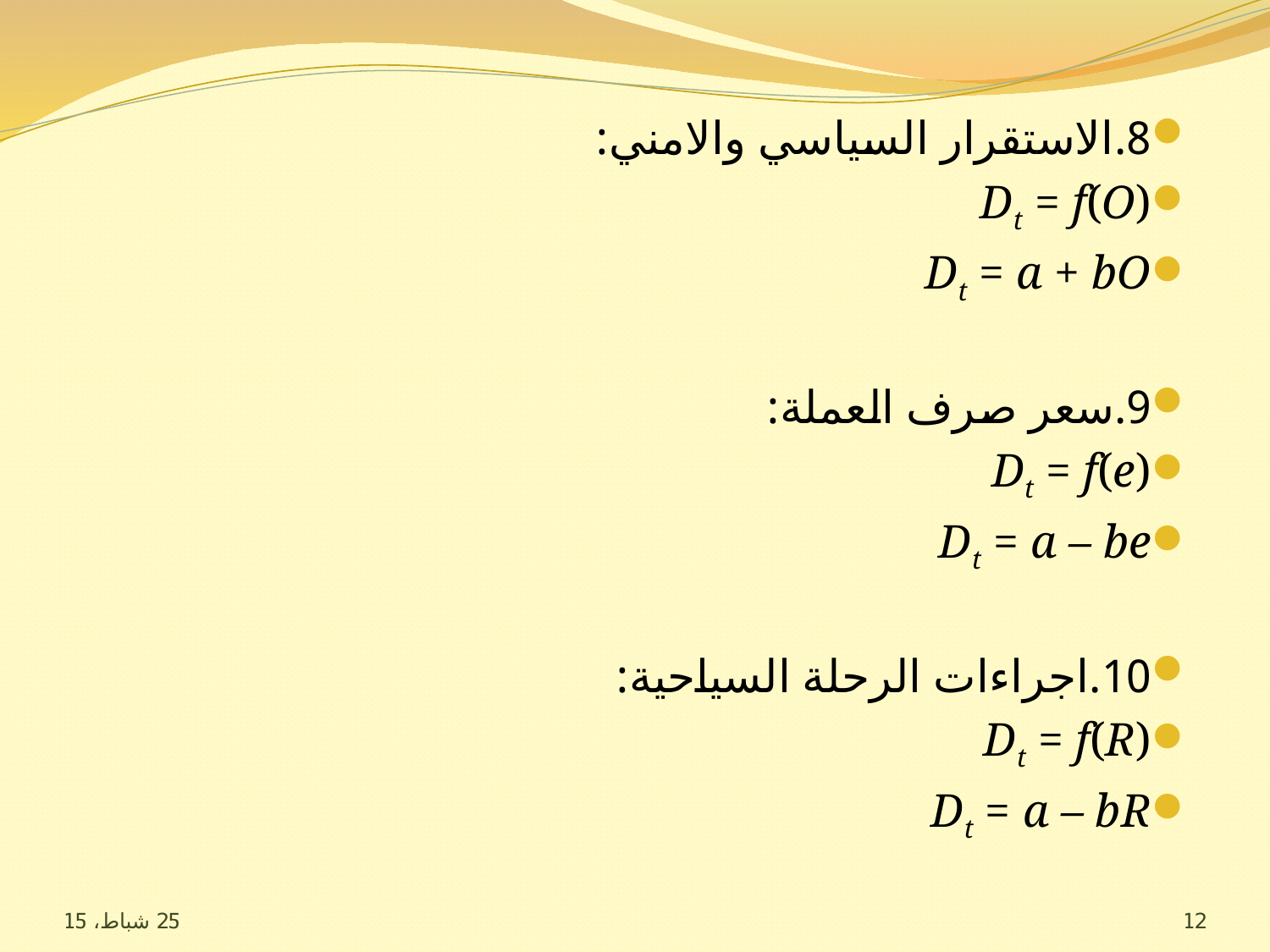

8.الاستقرار السياسي والامني:
Dt = f(O)
Dt = a + bO

9.سعر صرف العملة:
Dt = f(e)
Dt = a – be

10.اجراءات الرحلة السياحية:
Dt = f(R)
Dt = a – bR

25 شباط، 15
12